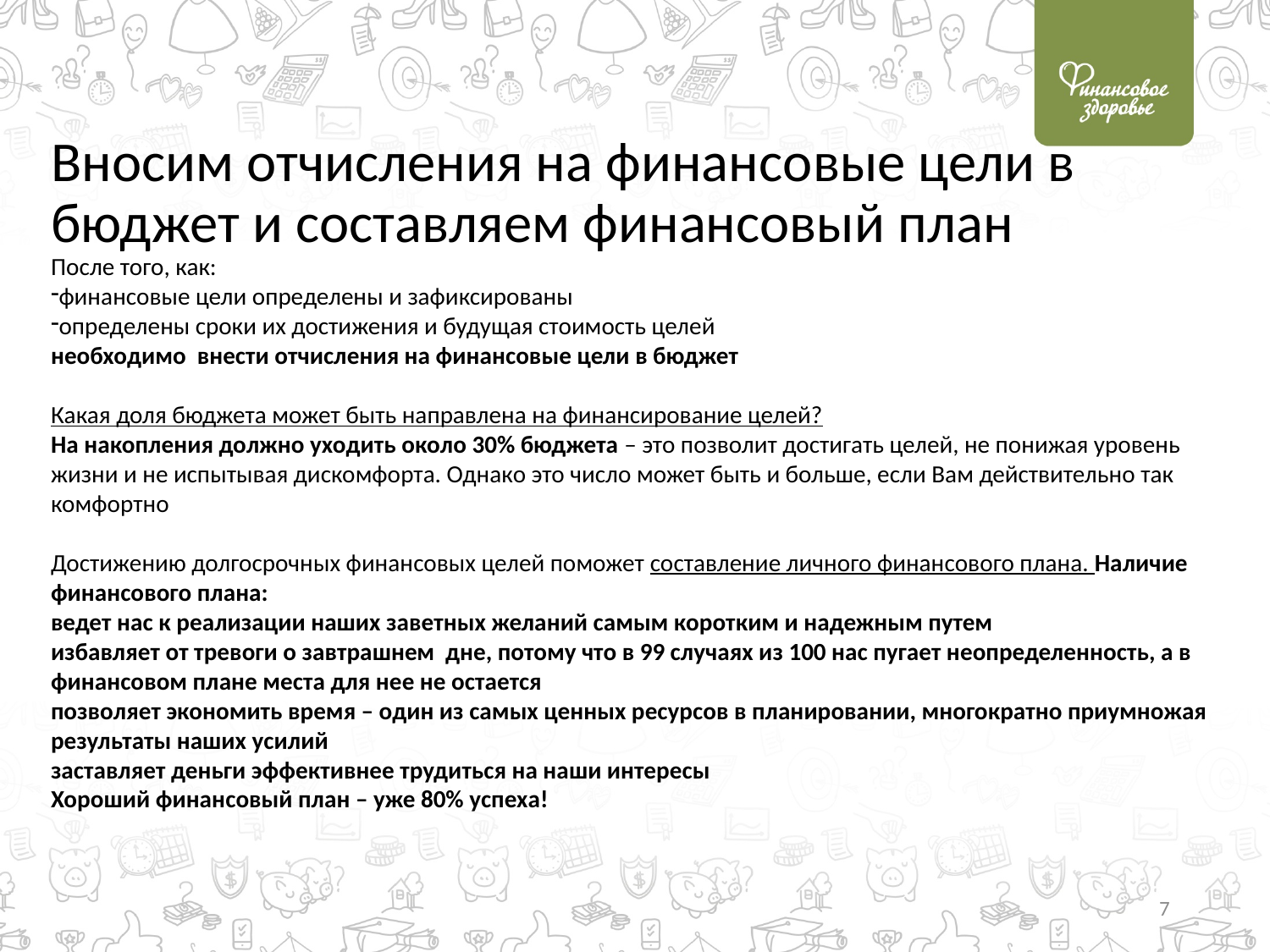

Вносим отчисления на финансовые цели в бюджет и составляем финансовый план
После того, как:
финансовые цели определены и зафиксированы
определены сроки их достижения и будущая стоимость целей
необходимо  внести отчисления на финансовые цели в бюджет

Какая доля бюджета может быть направлена на финансирование целей?
На накопления должно уходить около 30% бюджета – это позволит достигать целей, не понижая уровень жизни и не испытывая дискомфорта. Однако это число может быть и больше, если Вам действительно так комфортно

Достижению долгосрочных финансовых целей поможет составление личного финансового плана. Наличие финансового плана:
ведет нас к реализации наших заветных желаний самым коротким и надежным путем
избавляет от тревоги о завтрашнем  дне, потому что в 99 случаях из 100 нас пугает неопределенность, а в финансовом плане места для нее не остается
позволяет экономить время – один из самых ценных ресурсов в планировании, многократно приумножая результаты наших усилий
заставляет деньги эффективнее трудиться на наши интересы
Хороший финансовый план – уже 80% успеха!
7